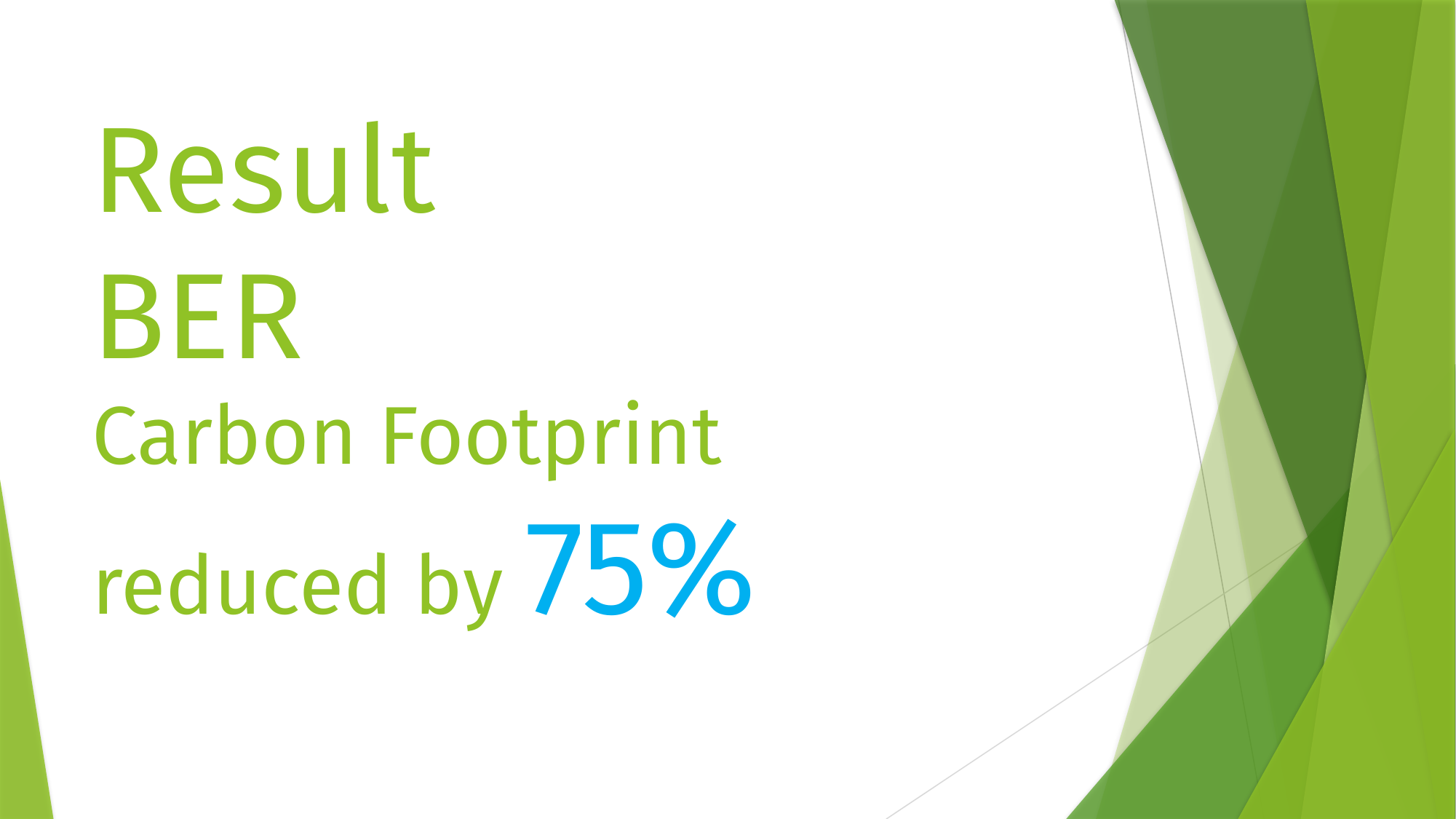

# Result BER Carbon Footprint reduced by 75%